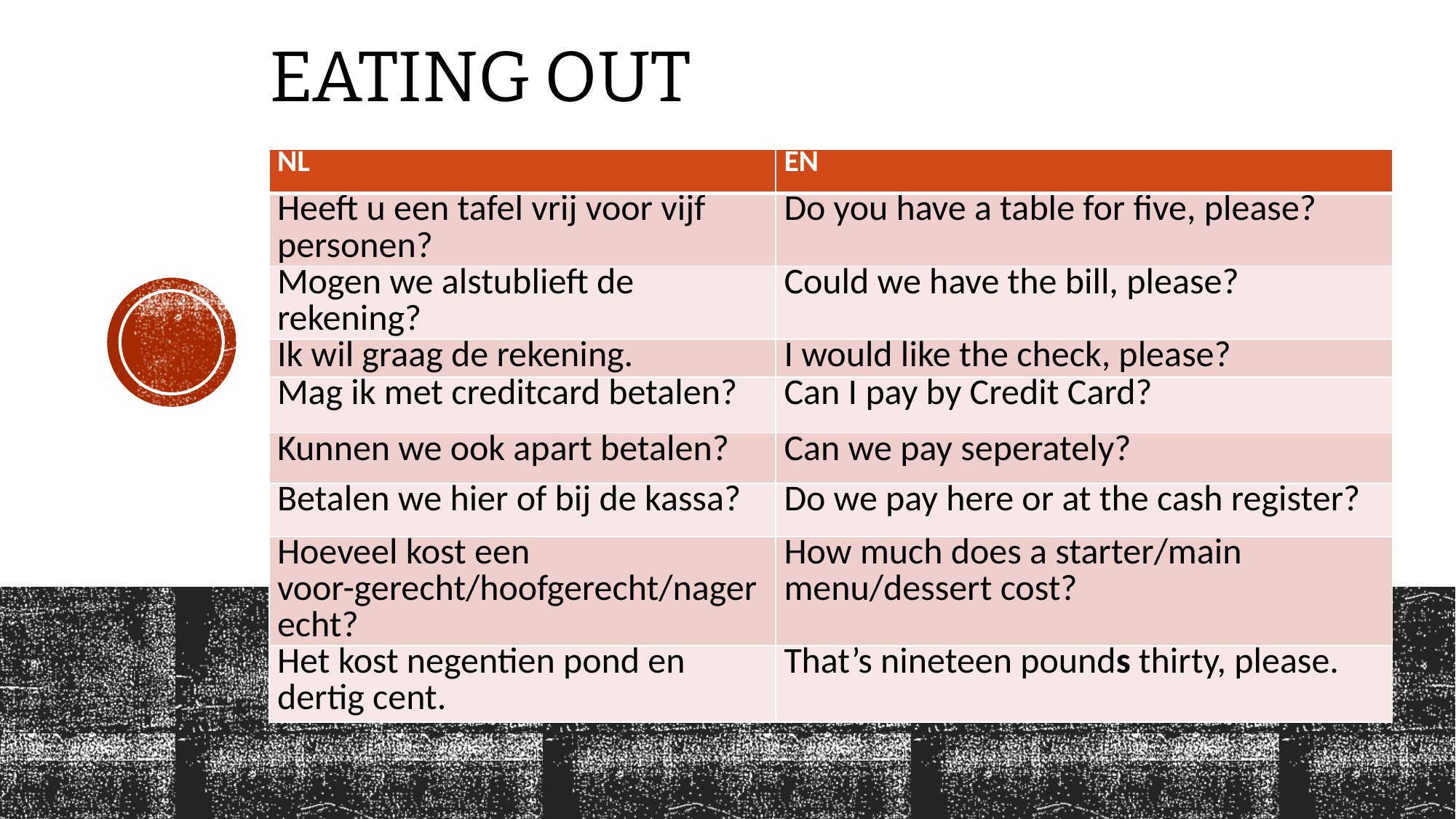

# Eating out

| NL | EN |
| --- | --- |
| Heeft u een tafel vrij voor vijf personen? | Do you have a table for five, please? |
| Mogen we alstublieft de rekening? | Could we have the bill, please? |
| Ik wil graag de rekening. | I would like the check, please? |
| Mag ik met creditcard betalen? | Can I pay by Credit Card? |
| Kunnen we ook apart betalen? | Can we pay seperately? |
| Betalen we hier of bij de kassa? | Do we pay here or at the cash register? |
| Hoeveel kost een voor-gerecht/hoofgerecht/nagerecht? | How much does a starter/main menu/dessert cost? |
| Het kost negentien pond en dertig cent. | That’s nineteen pounds thirty, please. |